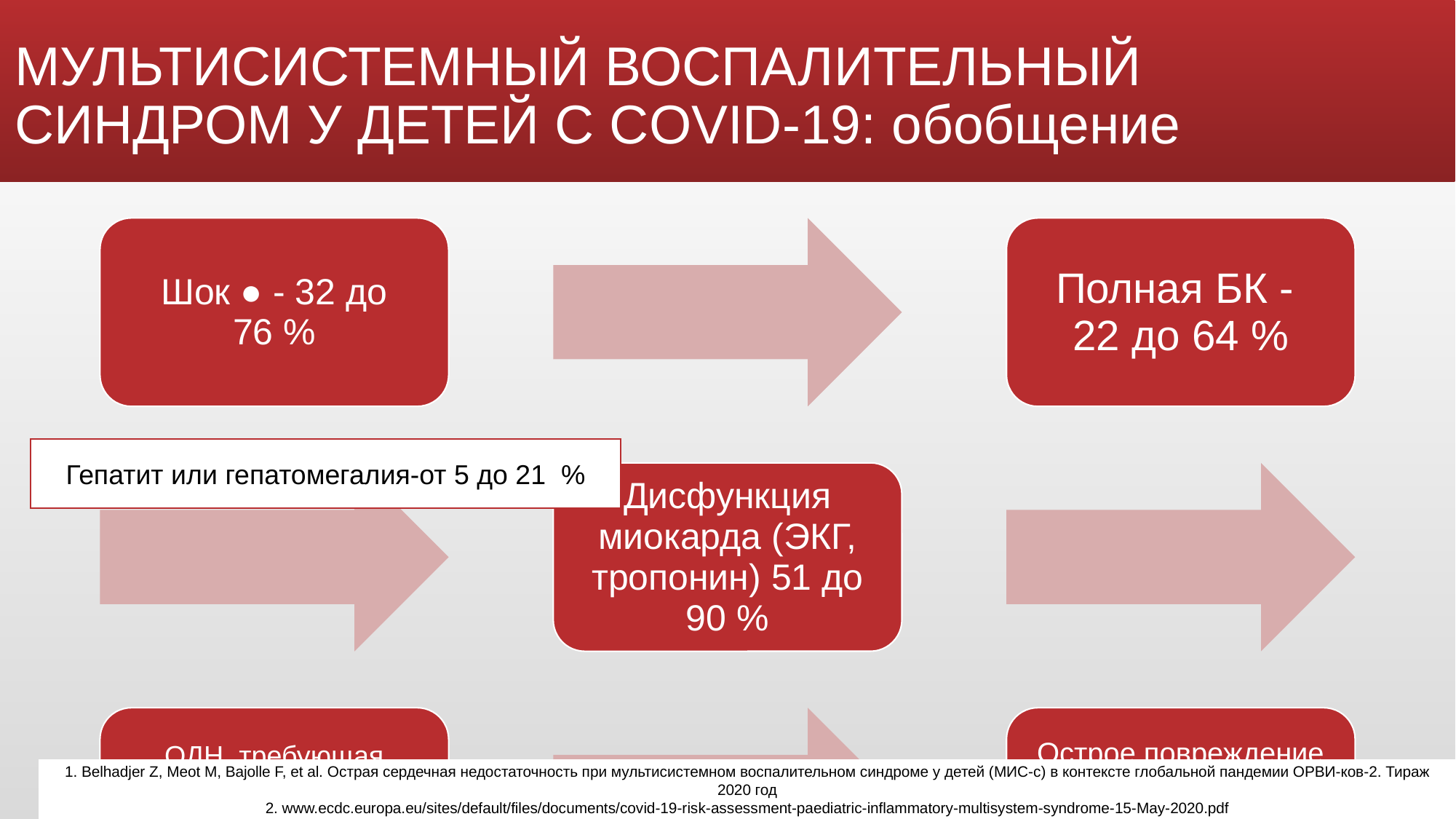

# МУЛЬТИСИСТЕМНЫЙ ВОСПАЛИТЕЛЬНЫЙ СИНДРОМ У ДЕТЕЙ С COVID-19: обобщение
Шок ● - 32 до 76 %
Полная БК -  22 до 64 %
Дисфункция миокарда (ЭКГ, тропонин) 51 до 90 %
Гепатит или гепатомегалия-от 5 до 21  %
1. Belhadjer Z, Meot M, Bajolle F, et al. Острая сердечная недостаточность при мультисистемном воспалительном синдроме у детей (МИС-с) в контексте глобальной пандемии ОРВИ-ков-2. Тираж 2020 год
2. www.ecdc.europa.eu/sites/default/files/documents/covid-19-risk-assessment-paediatric-inflammatory-multisystem-syndrome-15-May-2020.pdf